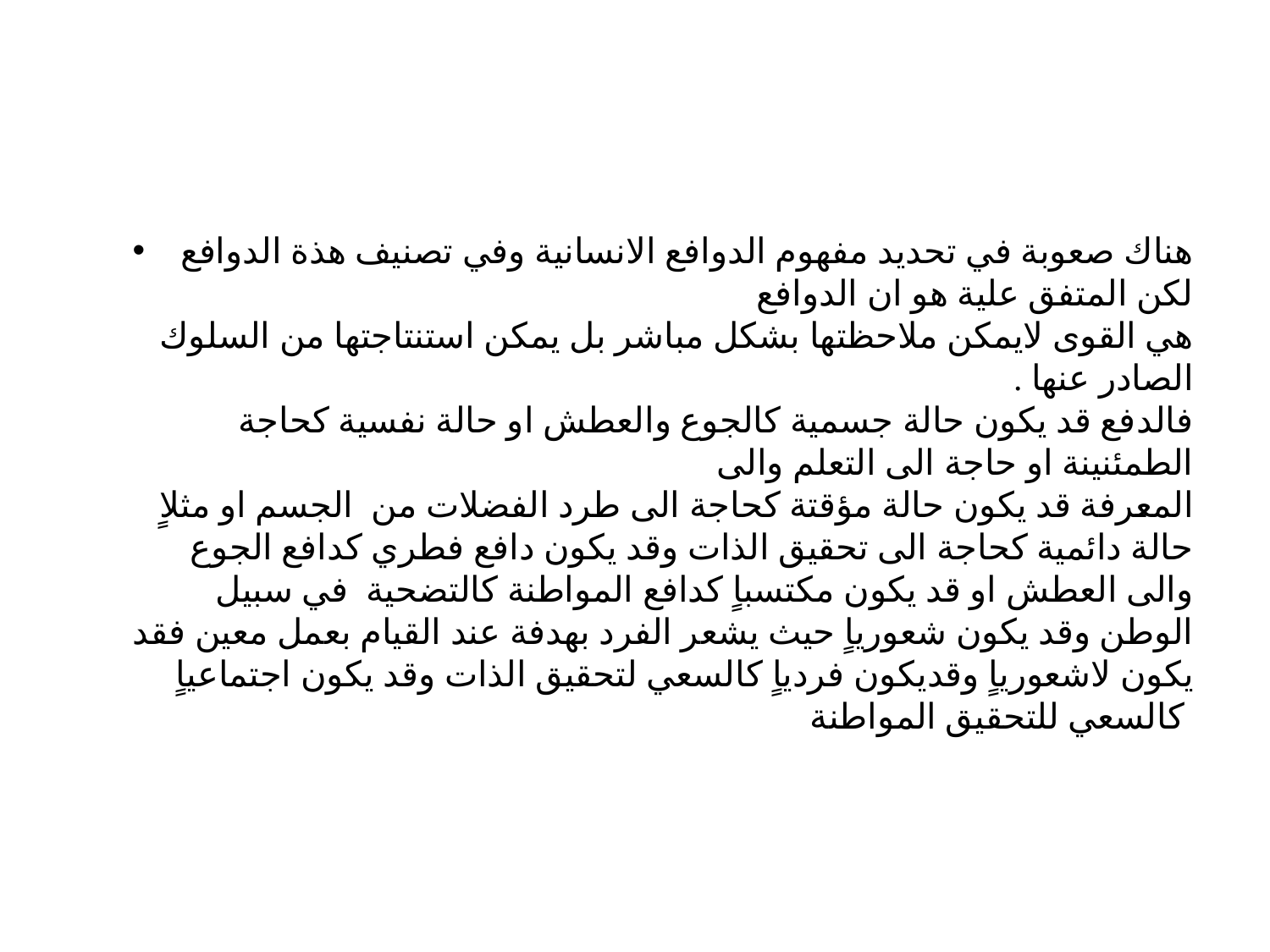

#
هناك صعوبة في تحديد مفهوم الدوافع الانسانية وفي تصنيف هذة الدوافع لكن المتفق علية هو ان الدوافع
هي القوى لايمكن ملاحظتها بشكل مباشر بل يمكن استنتاجتها من السلوك الصادر عنها .
فالدفع قد يكون حالة جسمية كالجوع والعطش او حالة نفسية كحاجة الطمئنينة او حاجة الى التعلم والى
المعرفة قد يكون حالة مؤقتة كحاجة الى طرد الفضلات من  الجسم او مثلاٍ حالة دائمية كحاجة الى تحقيق الذات وقد يكون دافع فطري كدافع الجوع والى العطش او قد يكون مكتسباٍ كدافع المواطنة كالتضحية  في سبيل الوطن وقد يكون شعورياٍ حيث يشعر الفرد بهدفة عند القيام بعمل معين فقد يكون لاشعورياٍ وقديكون فردياٍ كالسعي لتحقيق الذات وقد يكون اجتماعياٍ كالسعي للتحقيق المواطنة